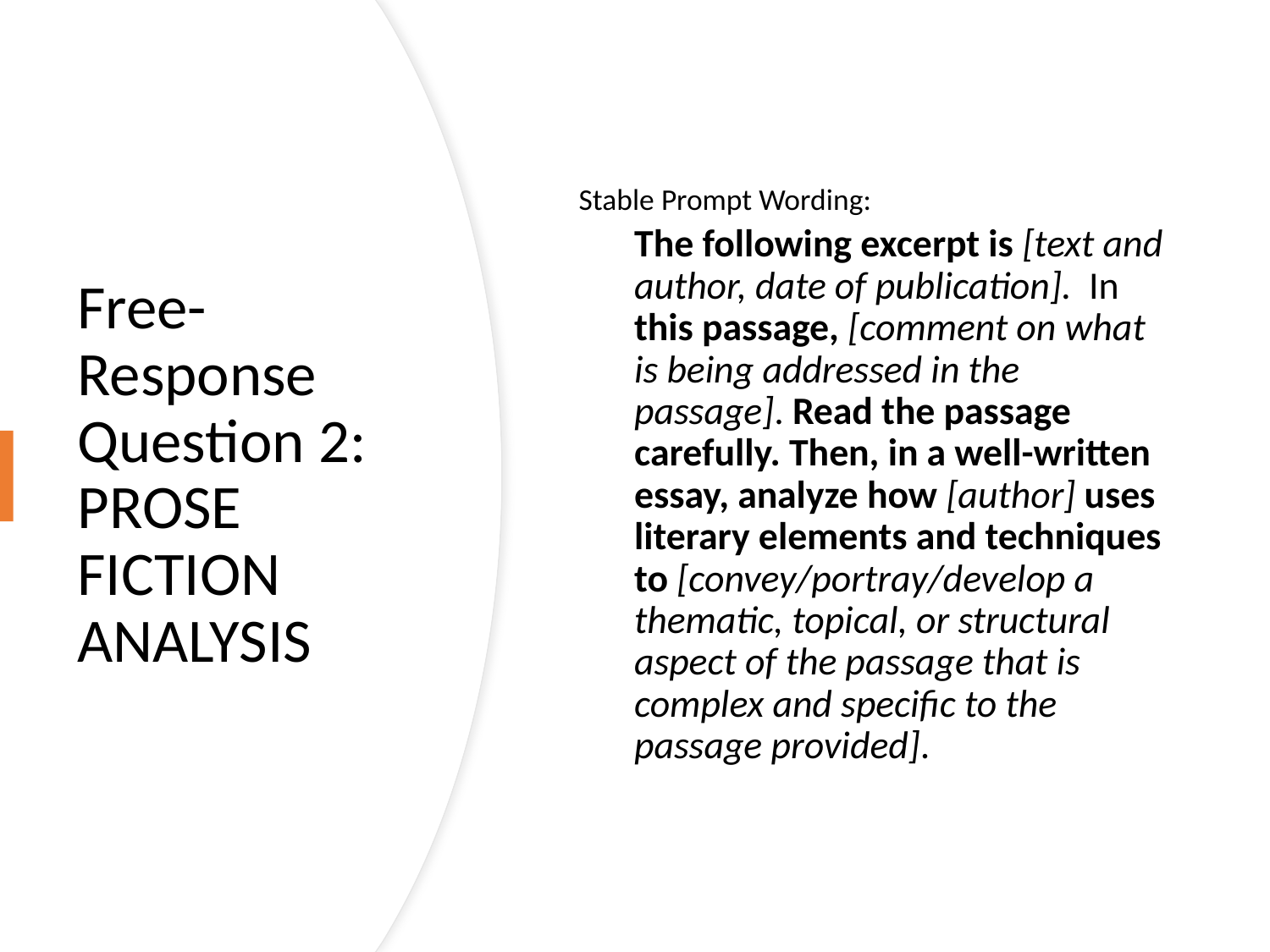

Stable Prompt Wording:
The following excerpt is [text and author, date of publication].  In this passage, [comment on what is being addressed in the passage]. Read the passage carefully. Then, in a well-written essay, analyze how [author] uses literary elements and techniques to [convey/portray/develop a thematic, topical, or structural aspect of the passage that is complex and specific to the passage provided].
# Free-Response Question 2: PROSE FICTION ANALYSIS